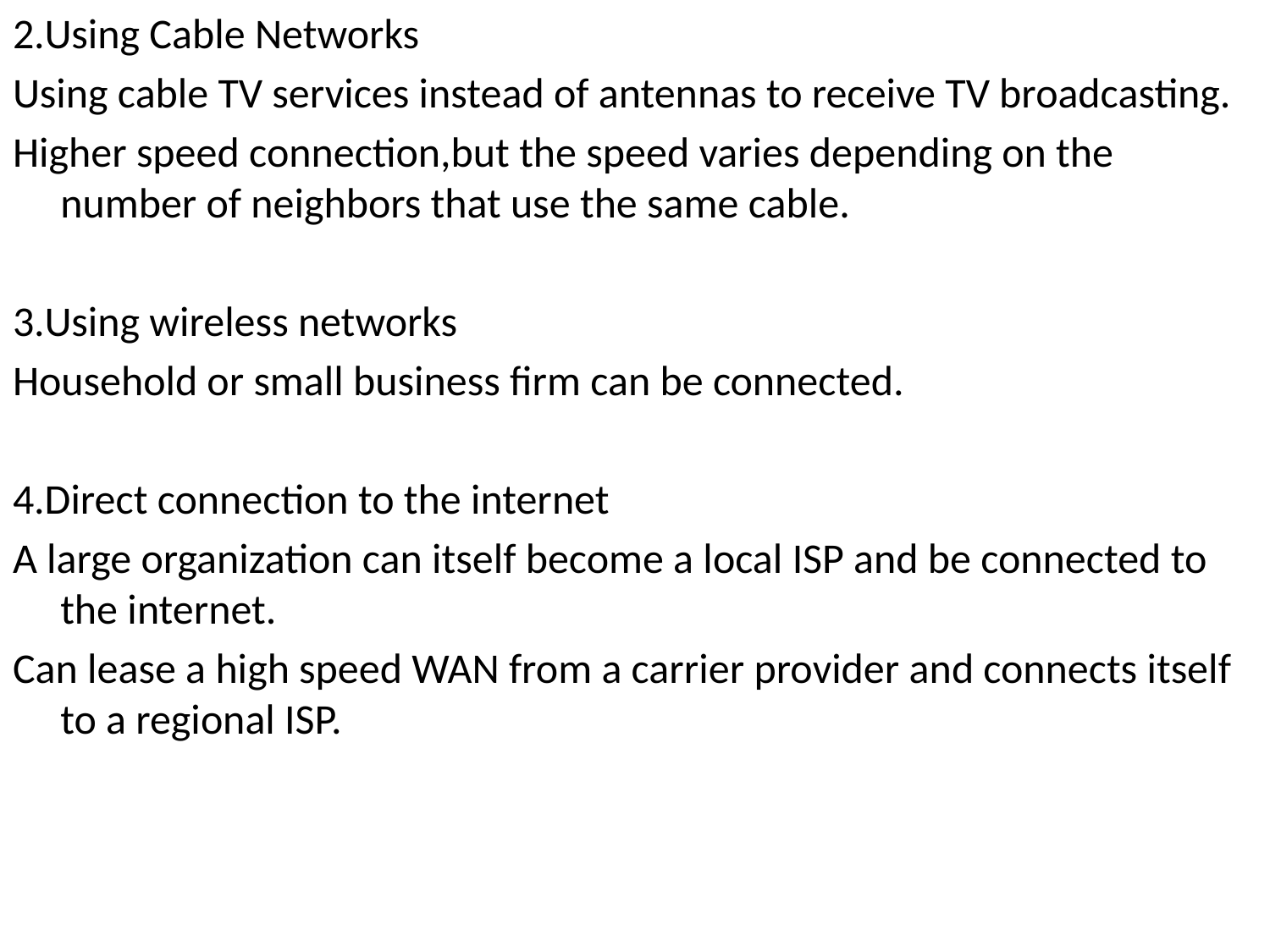

2.Using Cable Networks
Using cable TV services instead of antennas to receive TV broadcasting.
Higher speed connection,but the speed varies depending on the number of neighbors that use the same cable.

3.Using wireless networks
Household or small business firm can be connected.

4.Direct connection to the internet
A large organization can itself become a local ISP and be connected to the internet.
Can lease a high speed WAN from a carrier provider and connects itself to a regional ISP.
#